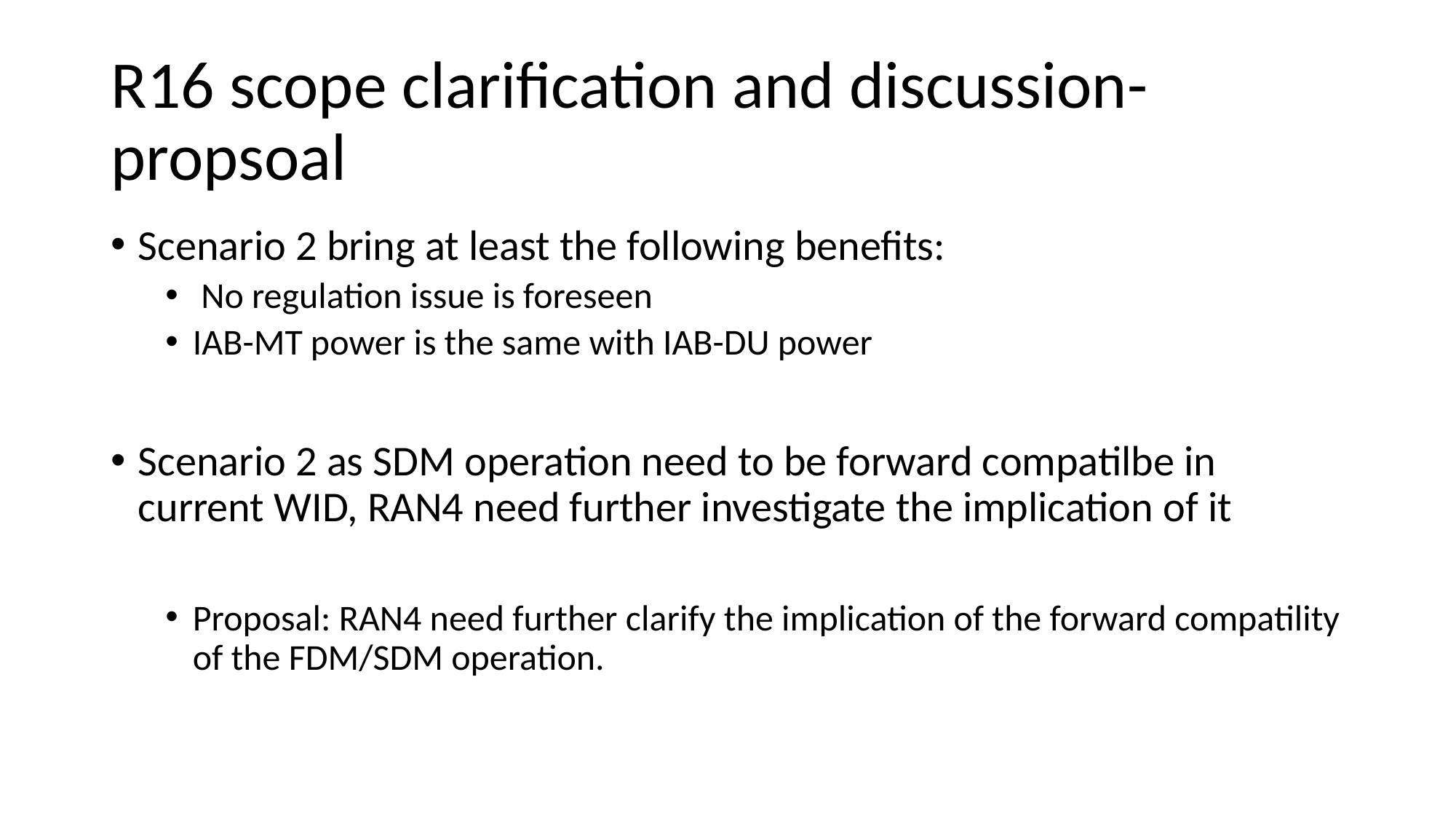

# R16 scope clarification and discussion- propsoal
Scenario 2 bring at least the following benefits:
 No regulation issue is foreseen
IAB-MT power is the same with IAB-DU power

Scenario 2 as SDM operation need to be forward compatilbe in current WID, RAN4 need further investigate the implication of it

Proposal: RAN4 need further clarify the implication of the forward compatility of the FDM/SDM operation.